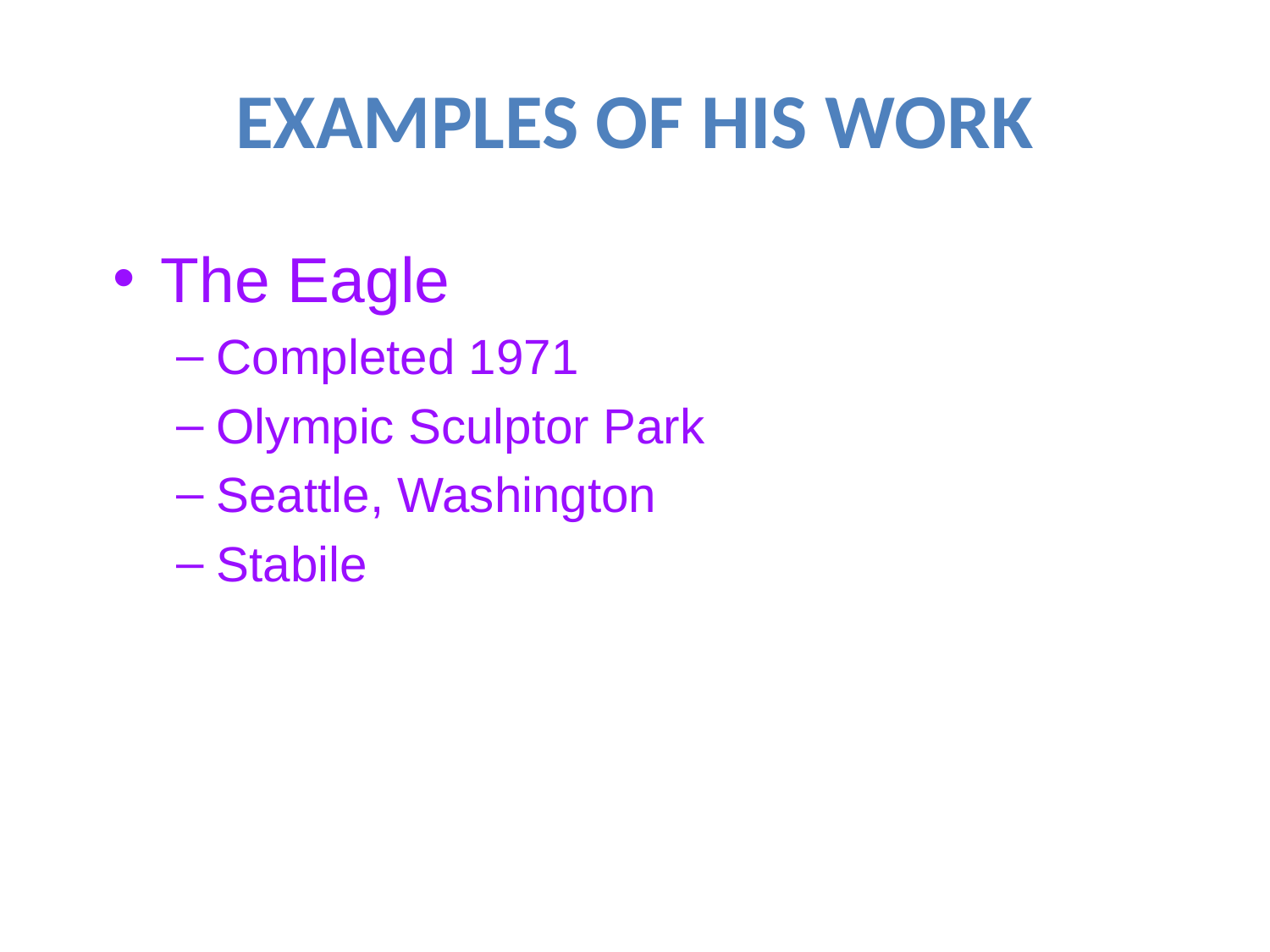

# Examples of His Work
The Eagle
Completed 1971
Olympic Sculptor Park
Seattle, Washington
Stabile